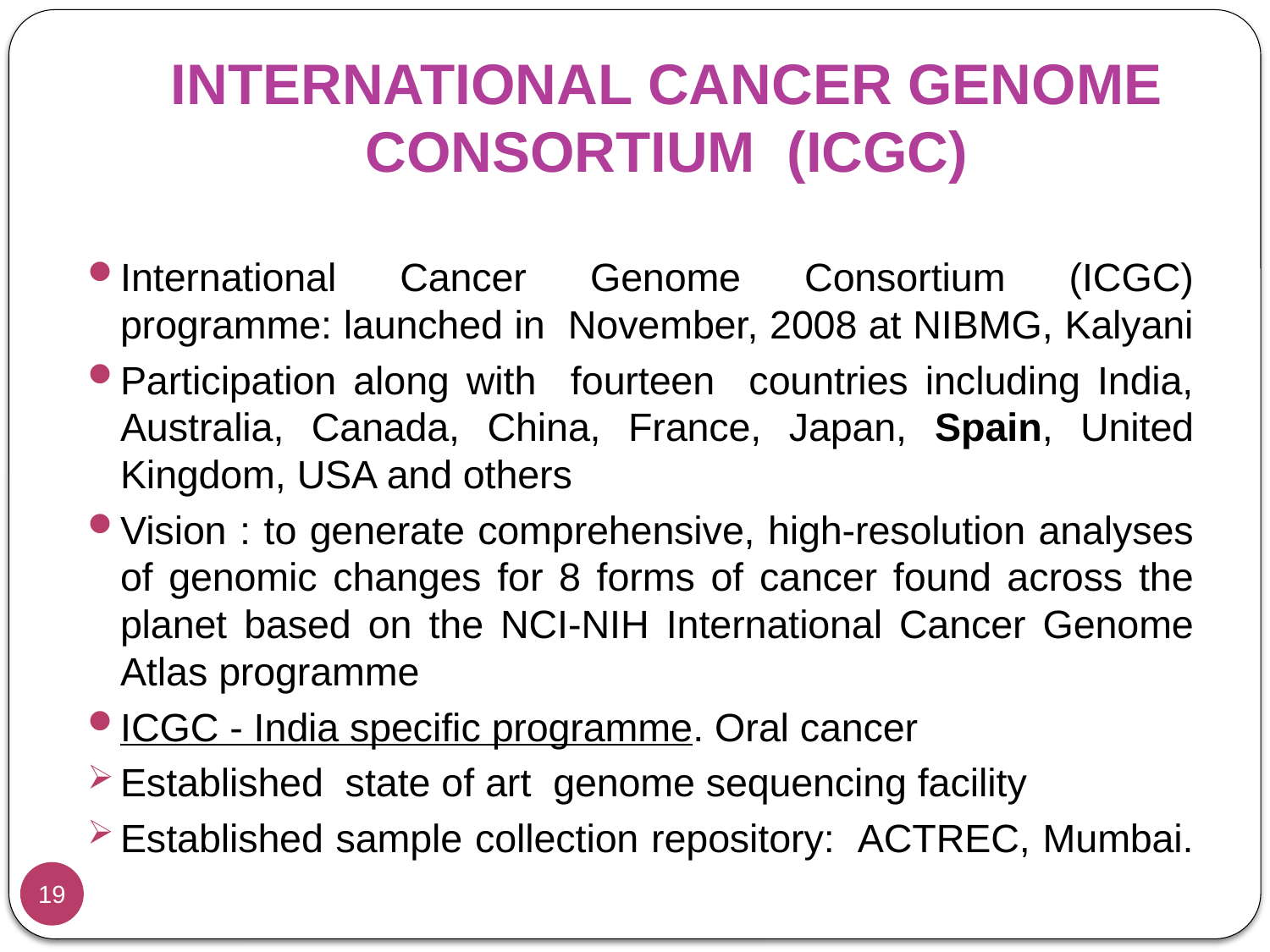

# International Cancer Genome Consortium  (ICGC)
International Cancer Genome Consortium (ICGC) programme: launched in  November, 2008 at NIBMG, Kalyani
Participation along with  fourteen  countries including India, Australia, Canada, China, France, Japan, Spain, United Kingdom, USA and others
Vision : to generate comprehensive, high-resolution analyses of genomic changes for 8 forms of cancer found across the planet based on the NCI-NIH International Cancer Genome Atlas programme
ICGC - India specific programme. Oral cancer
Established  state of art  genome sequencing facility
Established sample collection repository:  ACTREC, Mumbai.
19